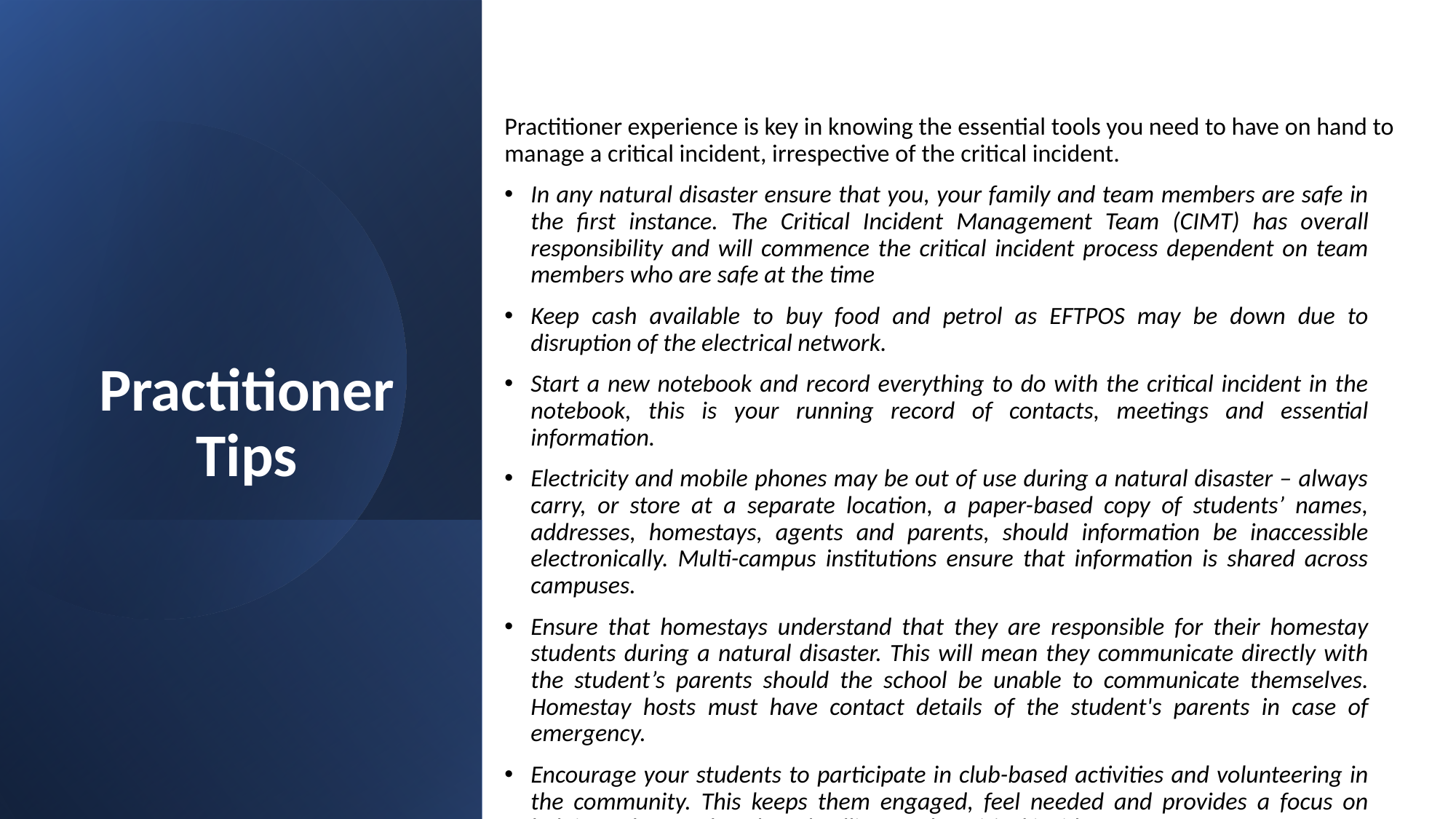

Practitioner experience is key in knowing the essential tools you need to have on hand to manage a critical incident, irrespective of the critical incident.
In any natural disaster ensure that you, your family and team members are safe in the first instance. The Critical Incident Management Team (CIMT) has overall responsibility and will commence the critical incident process dependent on team members who are safe at the time
Keep cash available to buy food and petrol as EFTPOS may be down due to disruption of the electrical network.
Start a new notebook and record everything to do with the critical incident in the notebook, this is your running record of contacts, meetings and essential information.
Electricity and mobile phones may be out of use during a natural disaster – always carry, or store at a separate location, a paper-based copy of students’ names, addresses, homestays, agents and parents, should information be inaccessible electronically. Multi-campus institutions ensure that information is shared across campuses.
Ensure that homestays understand that they are responsible for their homestay students during a natural disaster. This will mean they communicate directly with the student’s parents should the school be unable to communicate themselves. Homestay hosts must have contact details of the student's parents in case of emergency.
Encourage your students to participate in club-based activities and volunteering in the community. This keeps them engaged, feel needed and provides a focus on helping others rather than dwelling on the critical incident

# Practitioner Tips